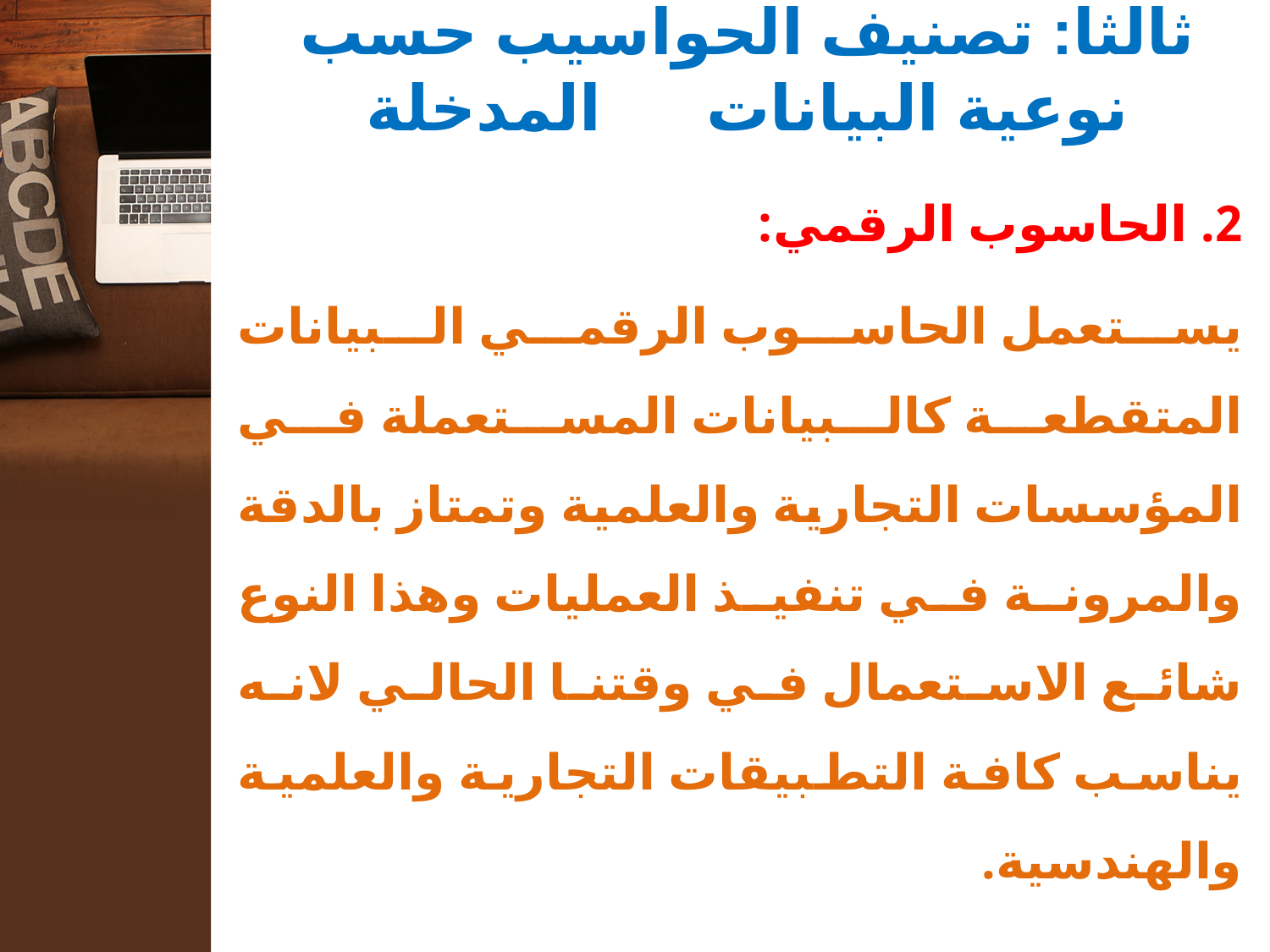

# ثالثا: تصنيف الحواسيب حسب نوعية البيانات      المدخلة
2. الحاسوب الرقمي:
يستعمل الحاسوب الرقمي البيانات المتقطعة كالبيانات المستعملة في المؤسسات التجارية والعلمية وتمتاز بالدقة والمرونة في تنفيذ العمليات وهذا النوع شائع الاستعمال في وقتنا الحالي لانه يناسب كافة التطبيقات التجارية والعلمية والهندسية.